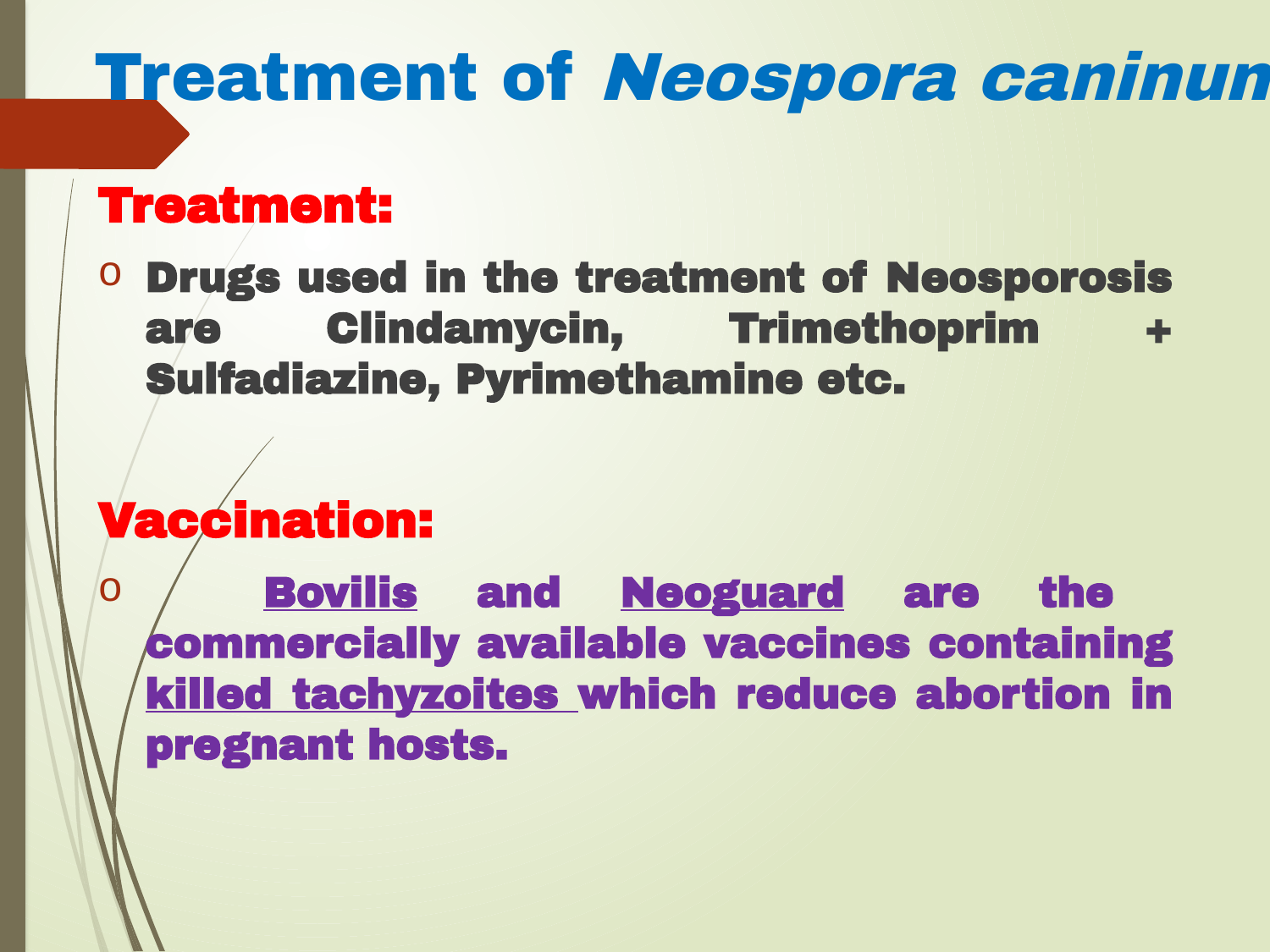

# Treatment of Neospora caninum
Treatment:
Drugs used in the treatment of Neosporosis are Clindamycin, Trimethoprim + Sulfadiazine, Pyrimethamine etc.

Vaccination:
  Bovilis and Neoguard are the  commercially available vaccines containing killed tachyzoites which reduce abortion in pregnant hosts.